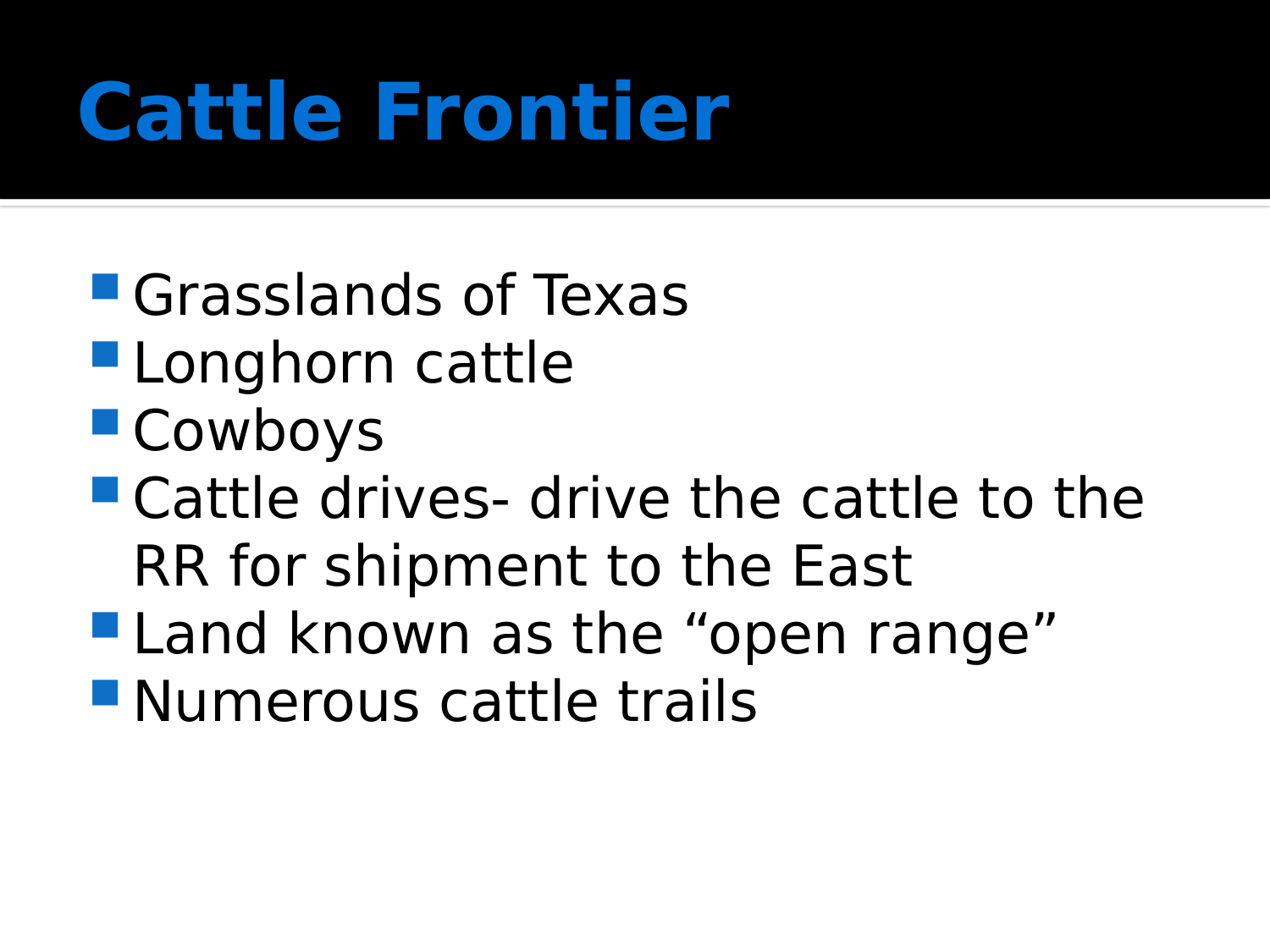

# Cattle Frontier
Grasslands of Texas
Longhorn cattle
Cowboys
Cattle drives- drive the cattle to the RR for shipment to the East
Land known as the “open range”
Numerous cattle trails